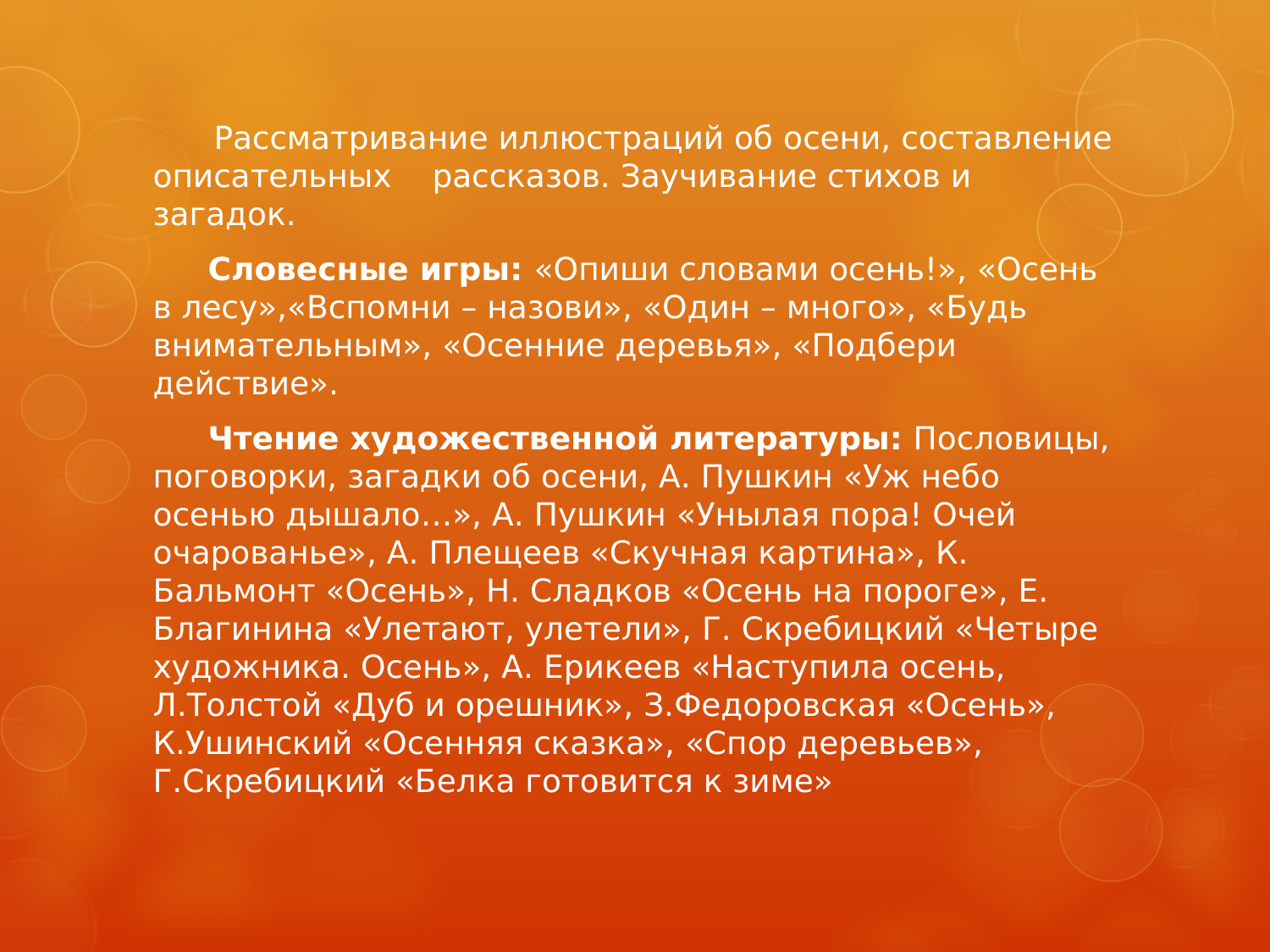

Рассматривание иллюстраций об осени, составление описательных    рассказов. Заучивание стихов и загадок.
     Словесные игры: «Опиши словами осень!», «Осень в лесу»,«Вспомни – назови», «Один – много», «Будь внимательным», «Осенние деревья», «Подбери действие».
     Чтение художественной литературы: Пословицы, поговорки, загадки об осени, А. Пушкин «Уж небо осенью дышало…», А. Пушкин «Унылая пора! Очей очарованье», А. Плещеев «Скучная картина», К. Бальмонт «Осень», Н. Сладков «Осень на пороге», Е. Благинина «Улетают, улетели», Г. Скребицкий «Четыре художника. Осень», А. Ерикеев «Наступила осень, Л.Толстой «Дуб и орешник», З.Федоровская «Осень», К.Ушинский «Осенняя сказка», «Спор деревьев», Г.Скребицкий «Белка готовится к зиме»